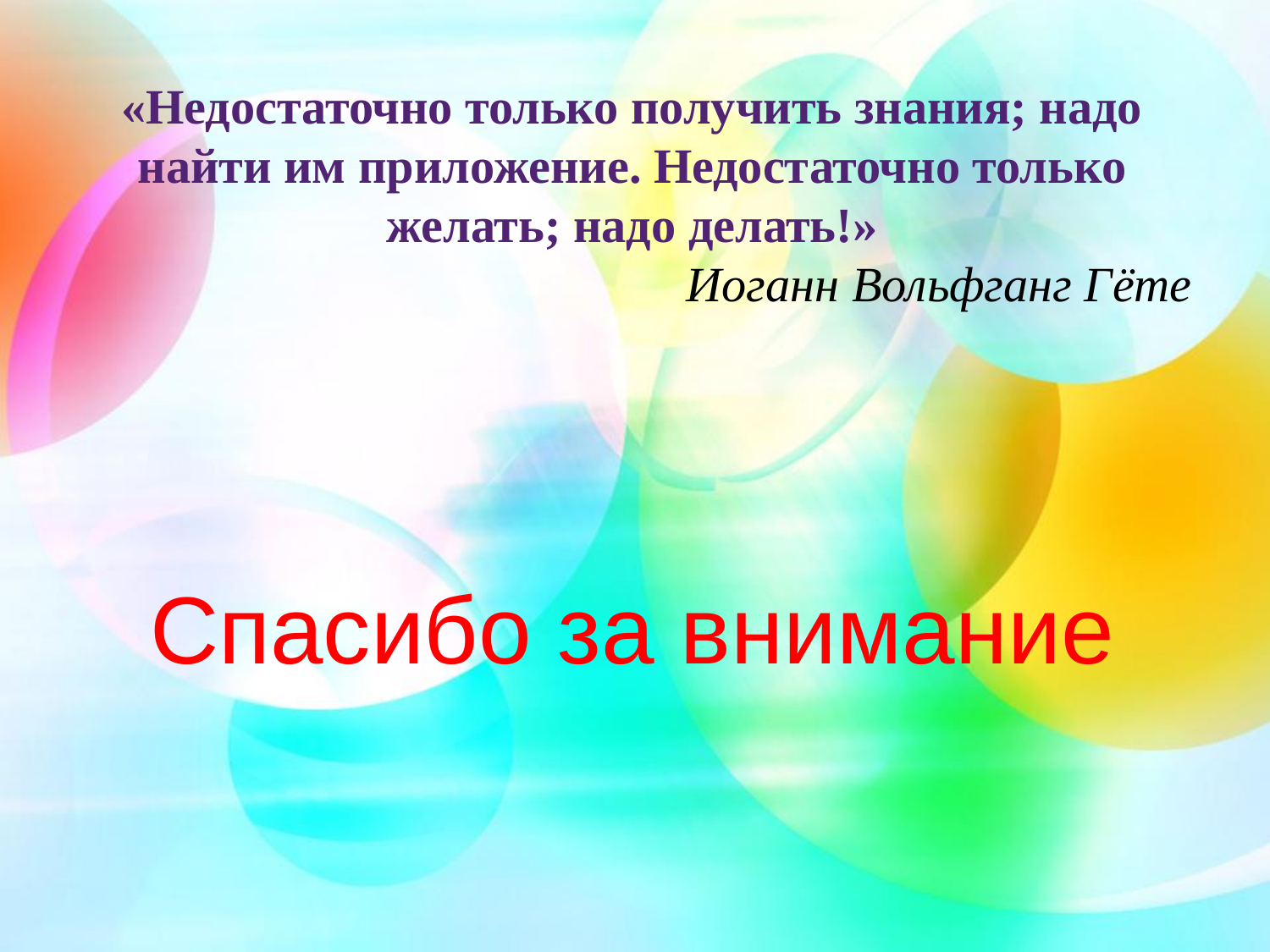

«Недостаточно только получить знания; надо найти им приложение. Недостаточно только желать; надо делать!»
                                                  Иоганн Вольфганг Гёте
Спасибо за внимание